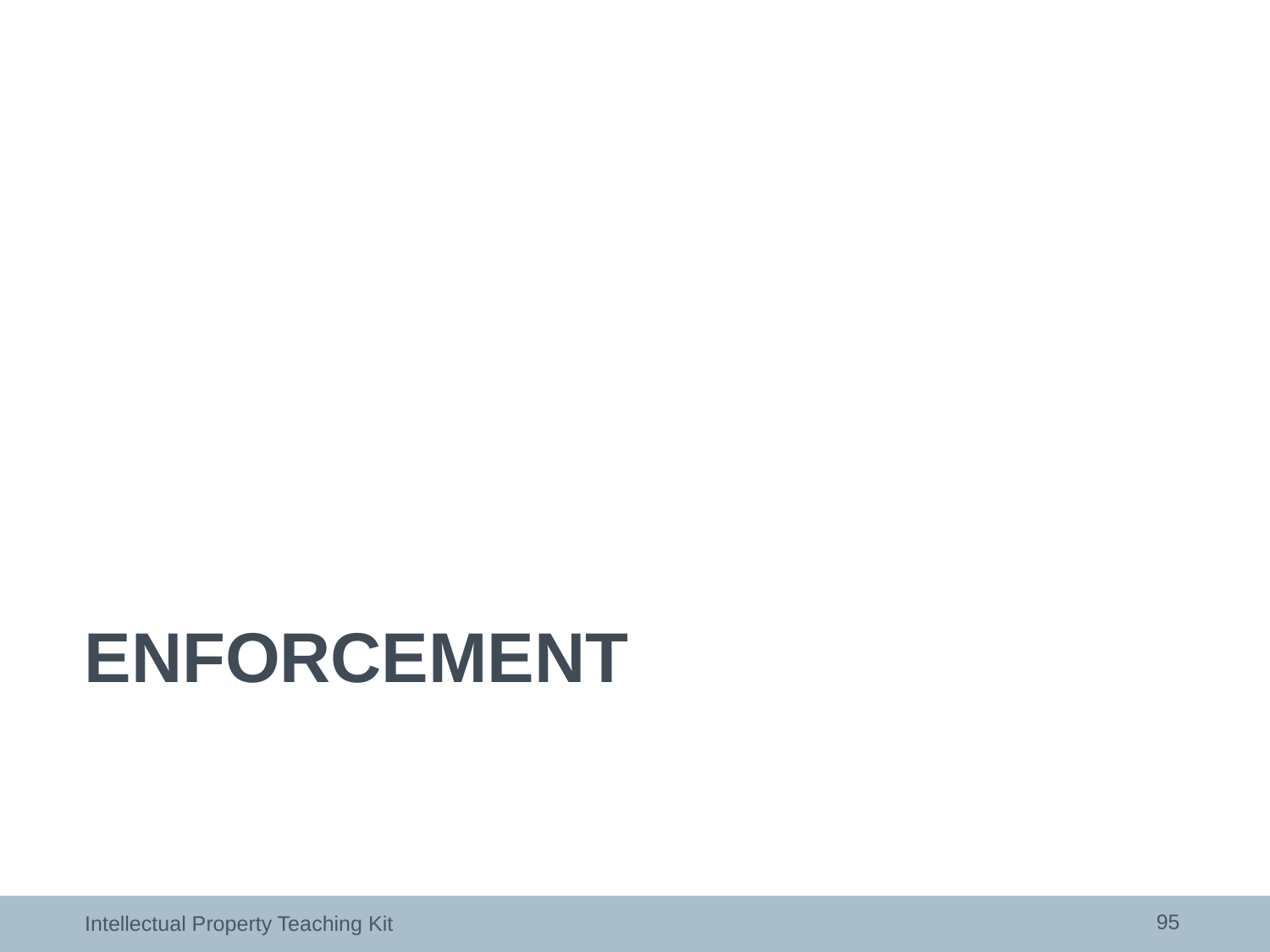

# Enforcement
95
Intellectual Property Teaching Kit